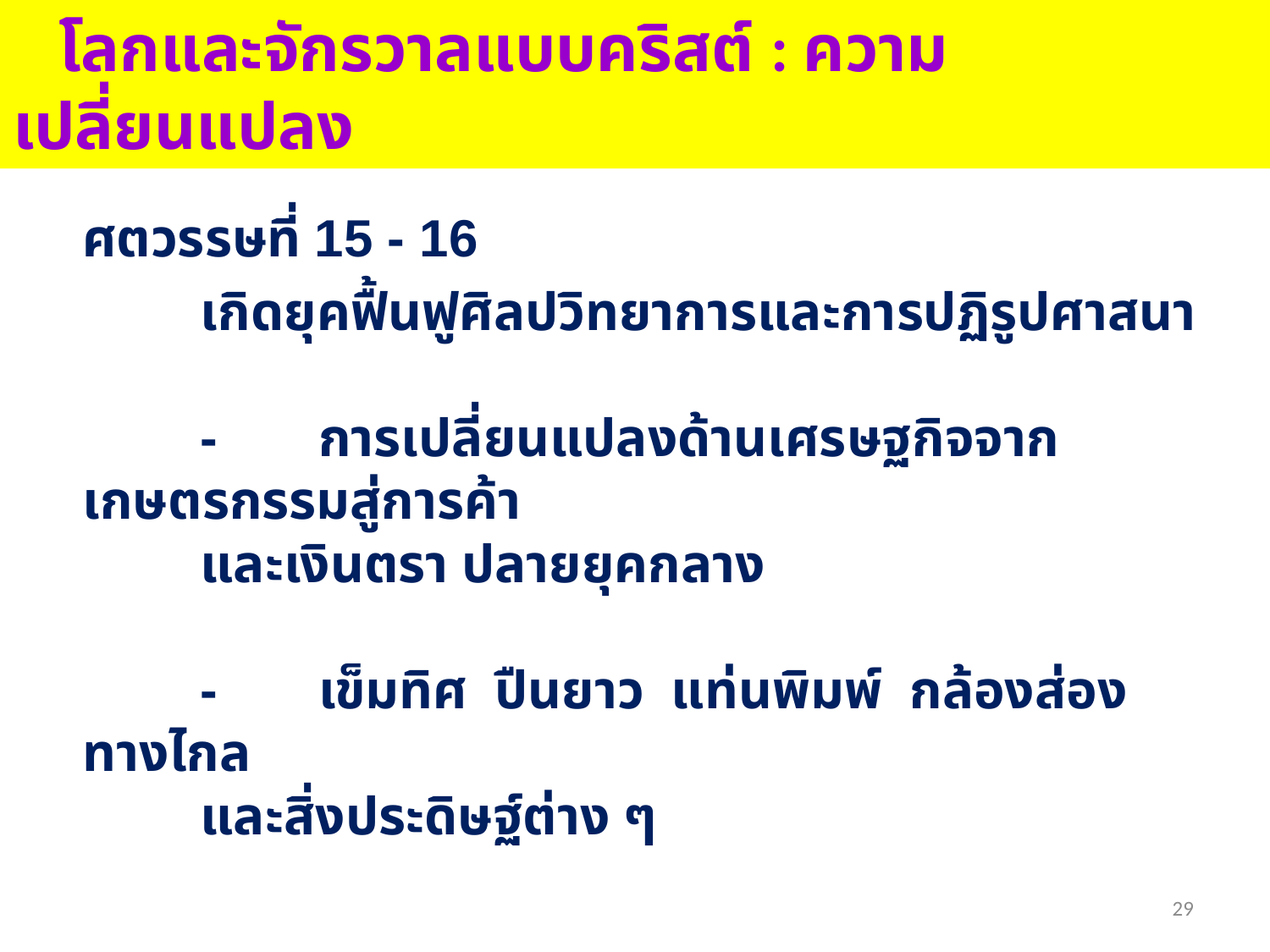

# โลกและจักรวาลแบบคริสต์ : ความเปลี่ยนแปลง
ศตวรรษที่ 15 - 16
	เกิดยุคฟื้นฟูศิลปวิทยาการและการปฏิรูปศาสนา

		-	การเปลี่ยนแปลงด้านเศรษฐกิจจากเกษตรกรรมสู่การค้า
			และเงินตรา ปลายยุคกลาง

		-	เข็มทิศ  ปืนยาว  แท่นพิมพ์  กล้องส่องทางไกล
			และสิ่งประดิษฐ์ต่าง ๆ

29